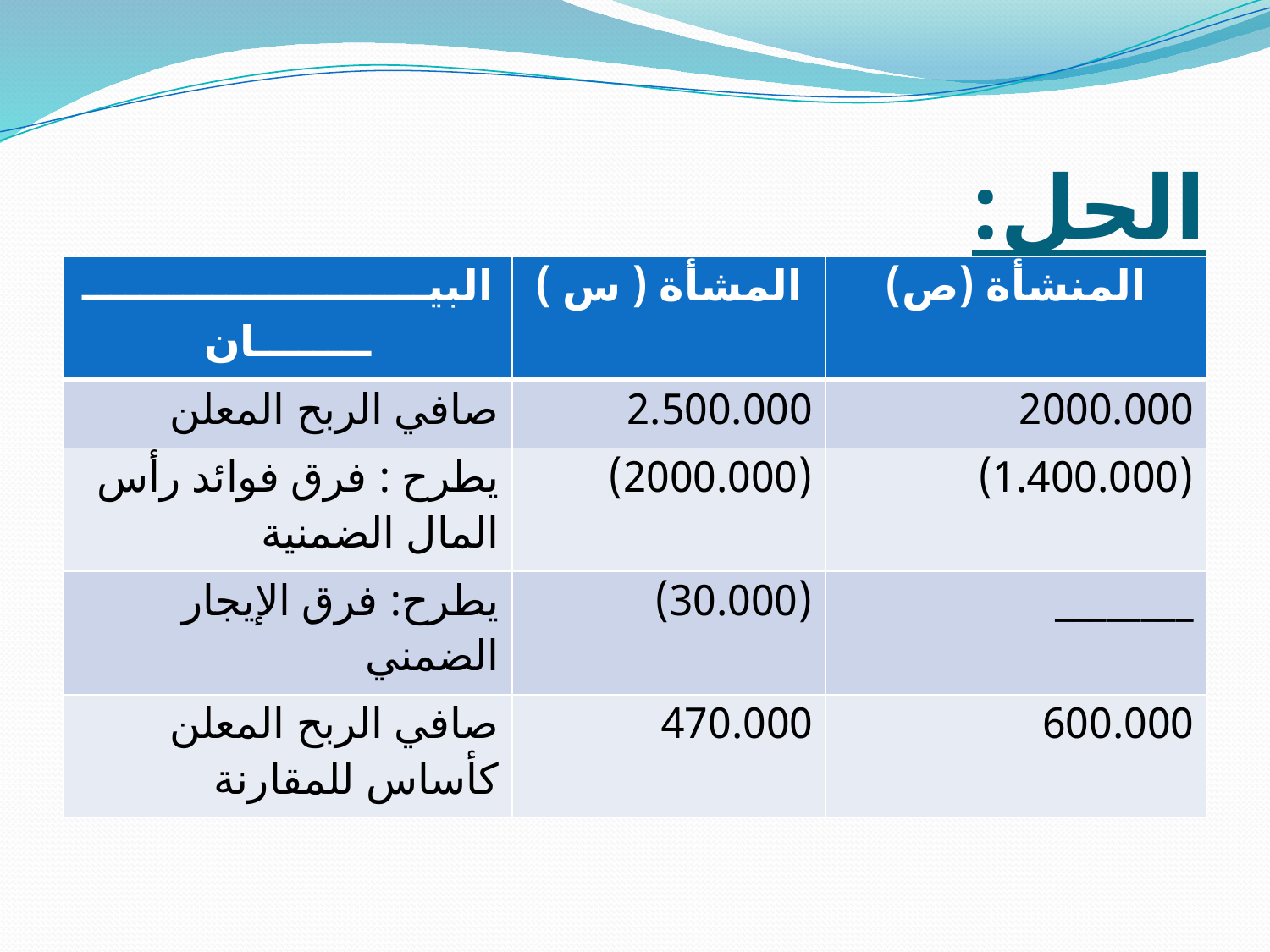

# الحل:
| البيــــــــــــــــــــــــــــــــان | المشأة ( س ) | المنشأة (ص) |
| --- | --- | --- |
| صافي الربح المعلن | 2.500.000 | 2000.000 |
| يطرح : فرق فوائد رأس المال الضمنية | (2000.000) | (1.400.000) |
| يطرح: فرق الإيجار الضمني | (30.000) | \_\_\_\_\_\_\_\_ |
| صافي الربح المعلن كأساس للمقارنة | 470.000 | 600.000 |